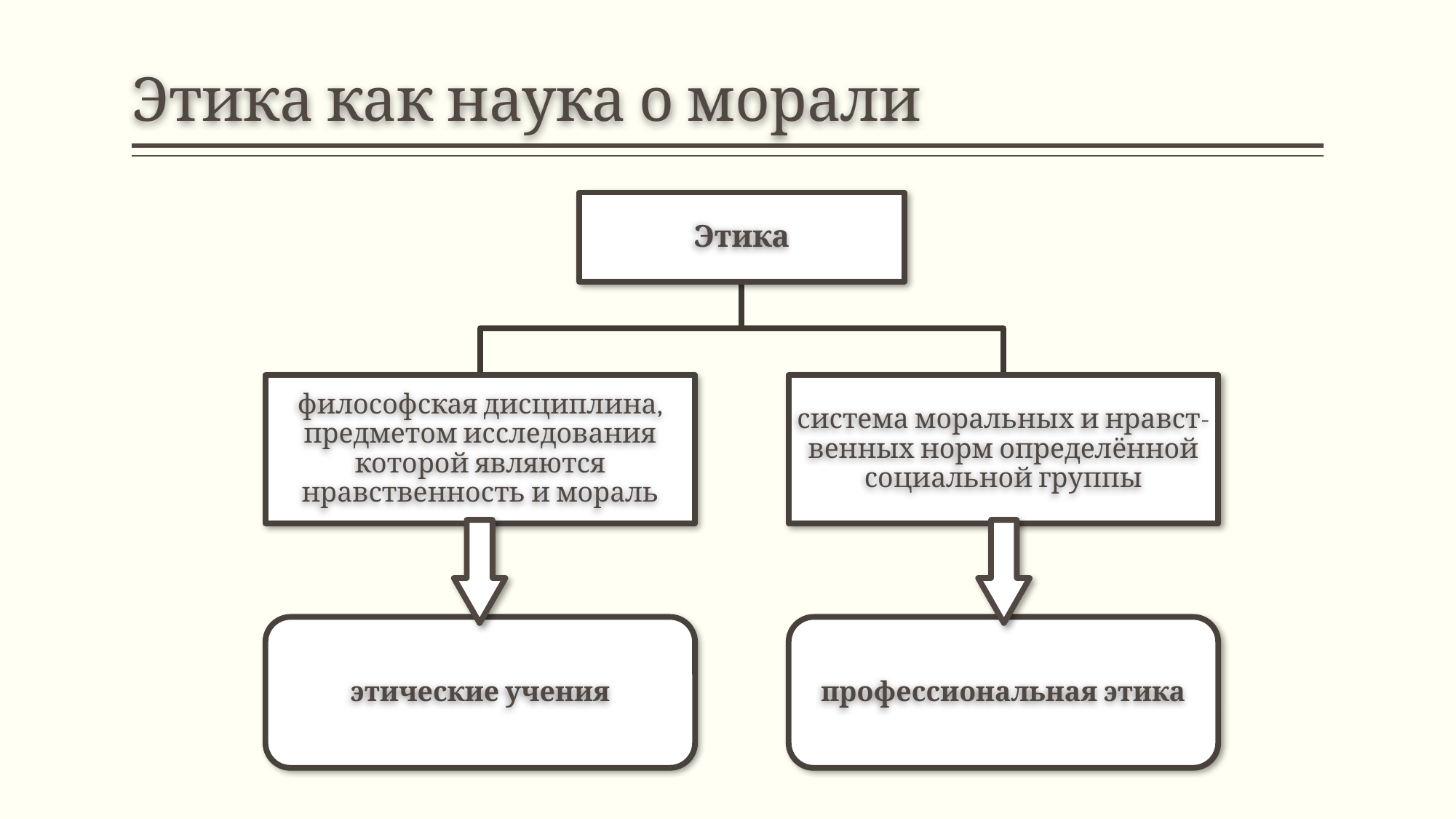

# Этика как наука о морали

Этика

философская дисциплина, предметом исследования которой являются нравственность и мораль

система моральных и нравст- венных норм определённой социальной группы

этические учения
профессиональная этика